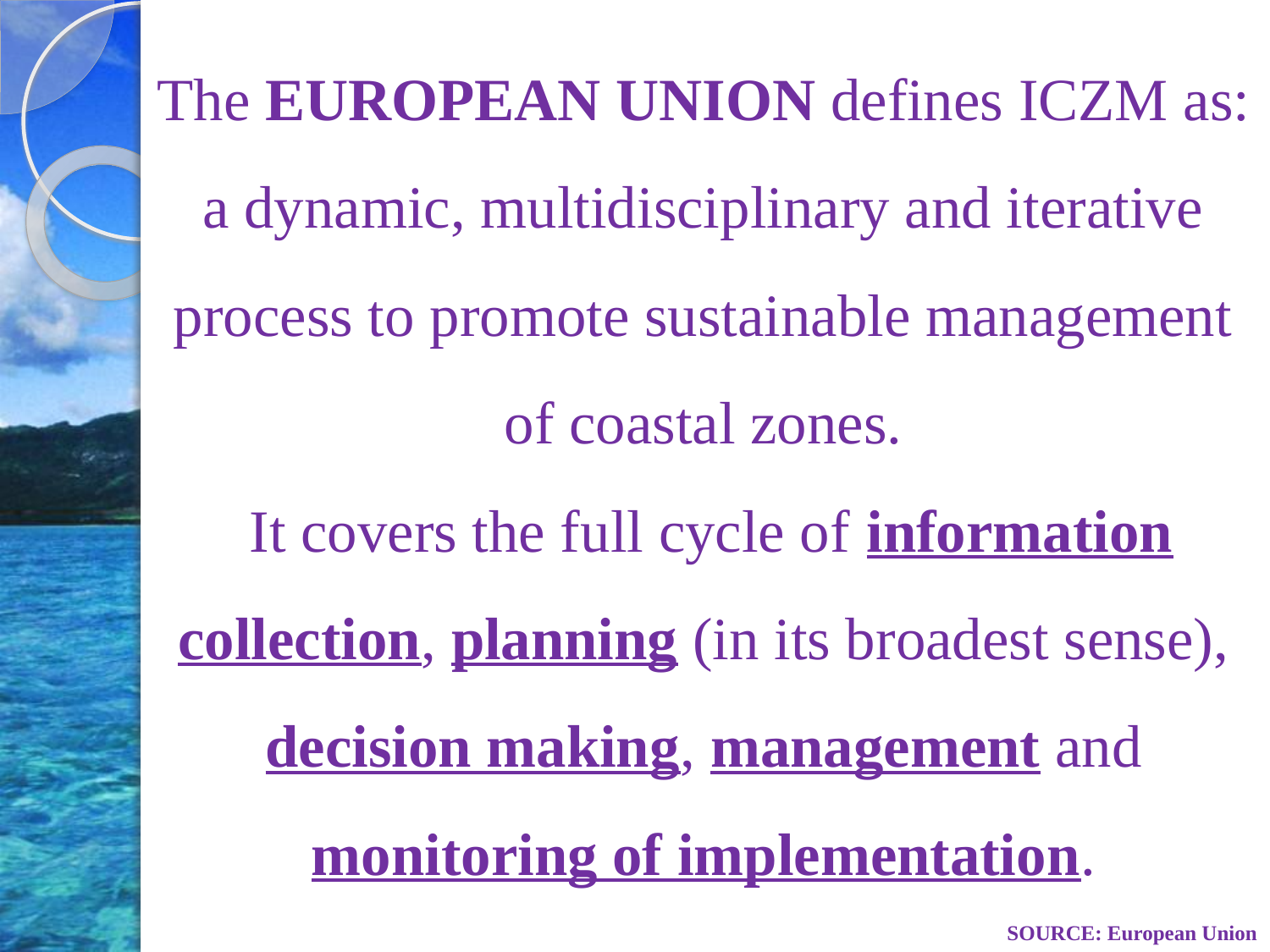

# The EUROPEAN UNION defines ICZM as: a dynamic, multidisciplinary and iterative process to promote sustainable management of coastal zones. It covers the full cycle of information collection, planning (in its broadest sense), decision making, management and monitoring of implementation.
SOURCE: European Union